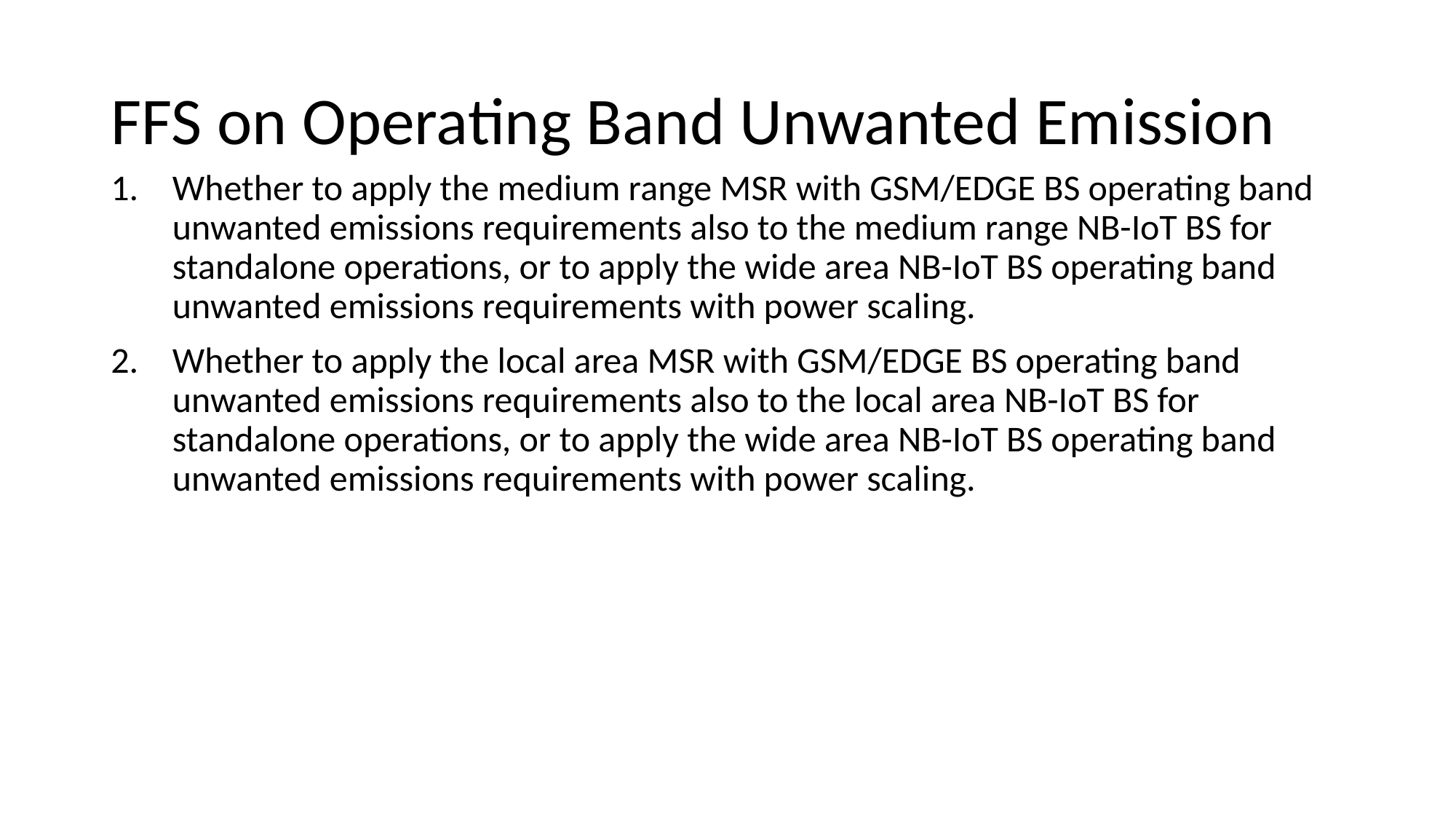

# FFS on Operating Band Unwanted Emission
Whether to apply the medium range MSR with GSM/EDGE BS operating band unwanted emissions requirements also to the medium range NB-IoT BS for standalone operations, or to apply the wide area NB-IoT BS operating band unwanted emissions requirements with power scaling.
Whether to apply the local area MSR with GSM/EDGE BS operating band unwanted emissions requirements also to the local area NB-IoT BS for standalone operations, or to apply the wide area NB-IoT BS operating band unwanted emissions requirements with power scaling.